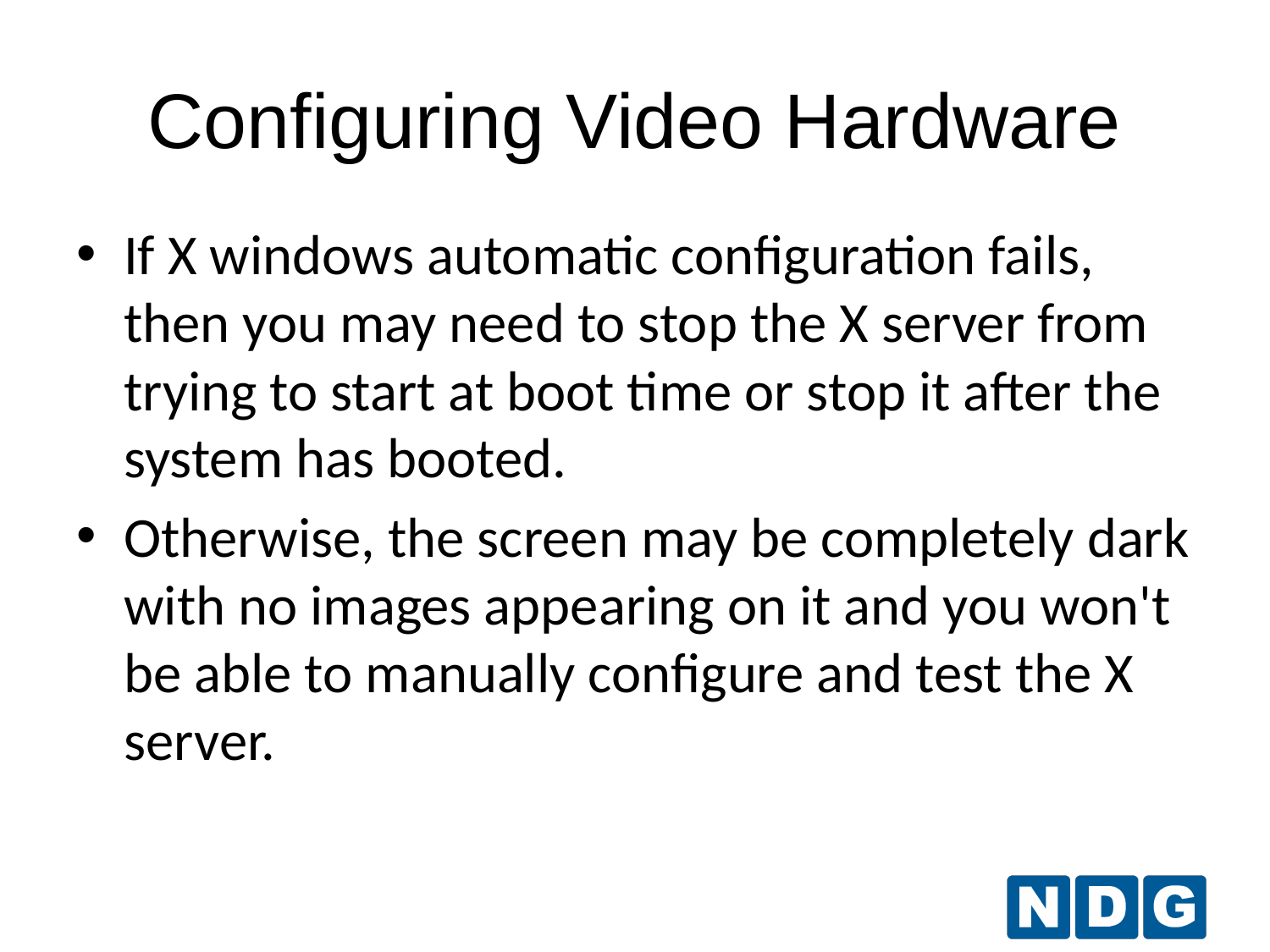

# Configuring Video Hardware
If X windows automatic configuration fails, then you may need to stop the X server from trying to start at boot time or stop it after the system has booted.
Otherwise, the screen may be completely dark with no images appearing on it and you won't be able to manually configure and test the X server.